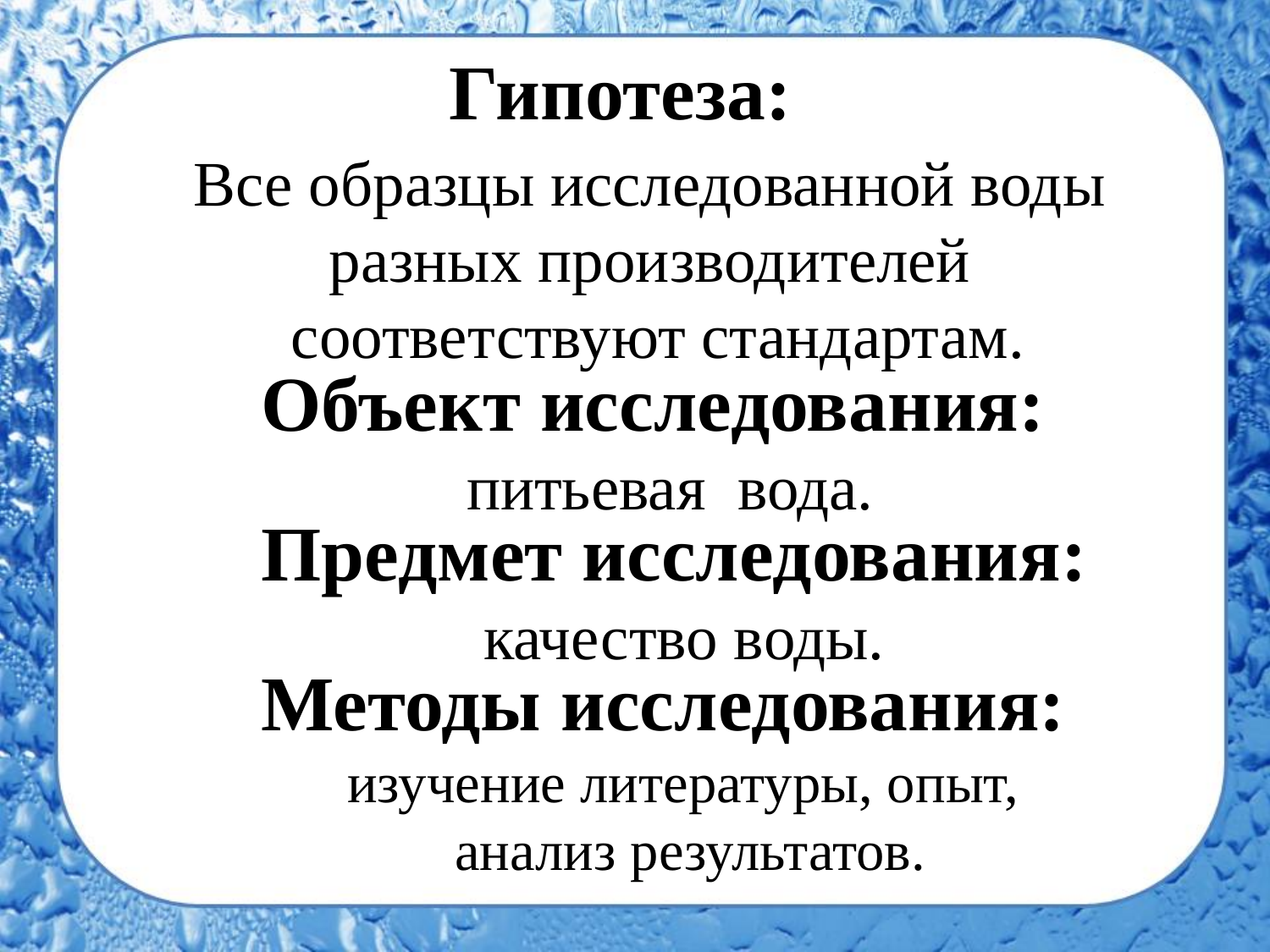

Гипотеза:
Все образцы исследованной воды разных производителей
 соответствуют стандартам.
Объект исследования:
 питьевая  вода.
Предмет исследования:
качество воды.
Методы исследования:
изучение литературы, опыт,
 анализ результатов.